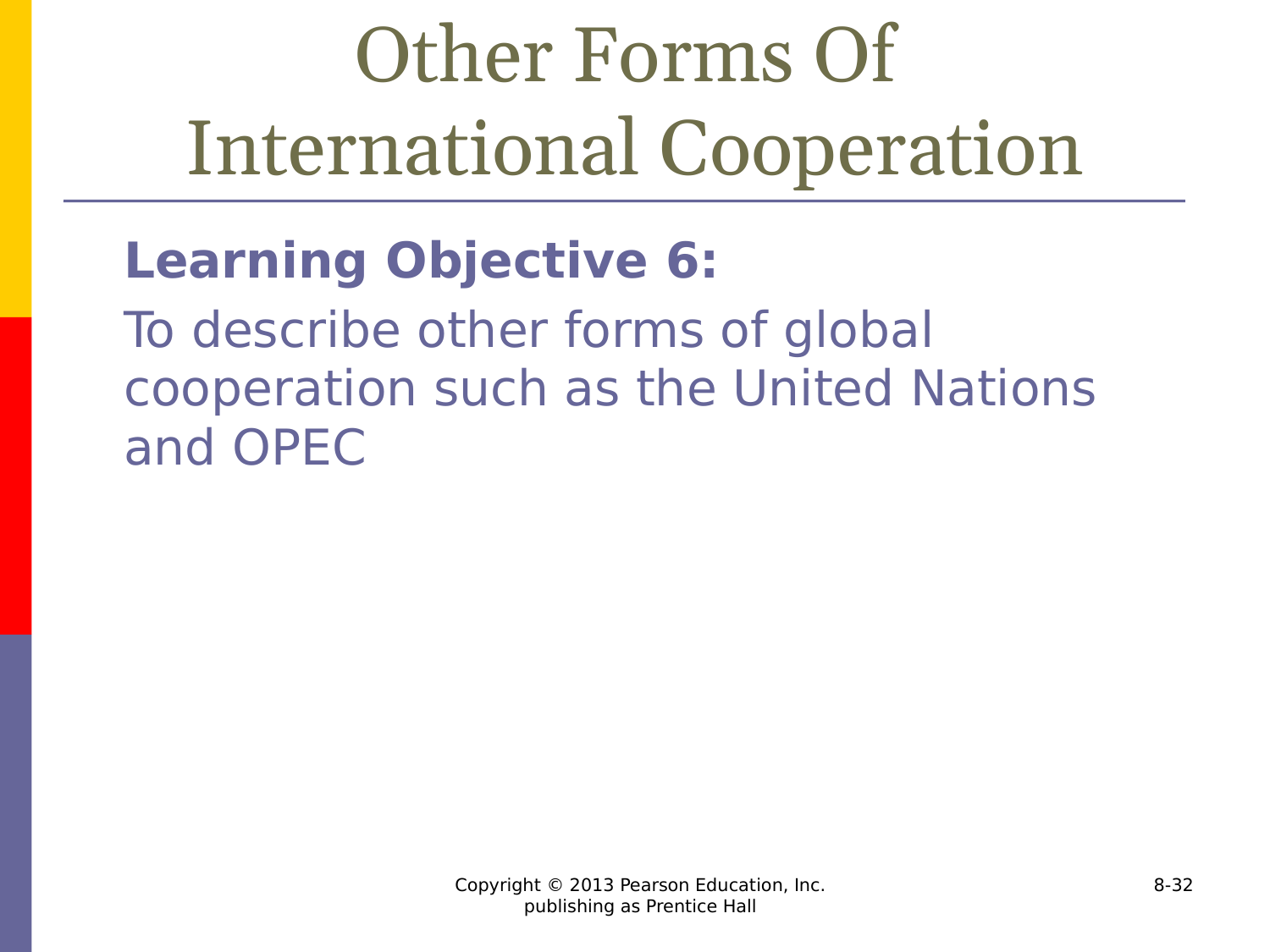

# Other Forms Of International Cooperation
	Learning Objective 6:
	To describe other forms of global cooperation such as the United Nations and OPEC

Copyright © 2013 Pearson Education, Inc. publishing as Prentice Hall
8-32